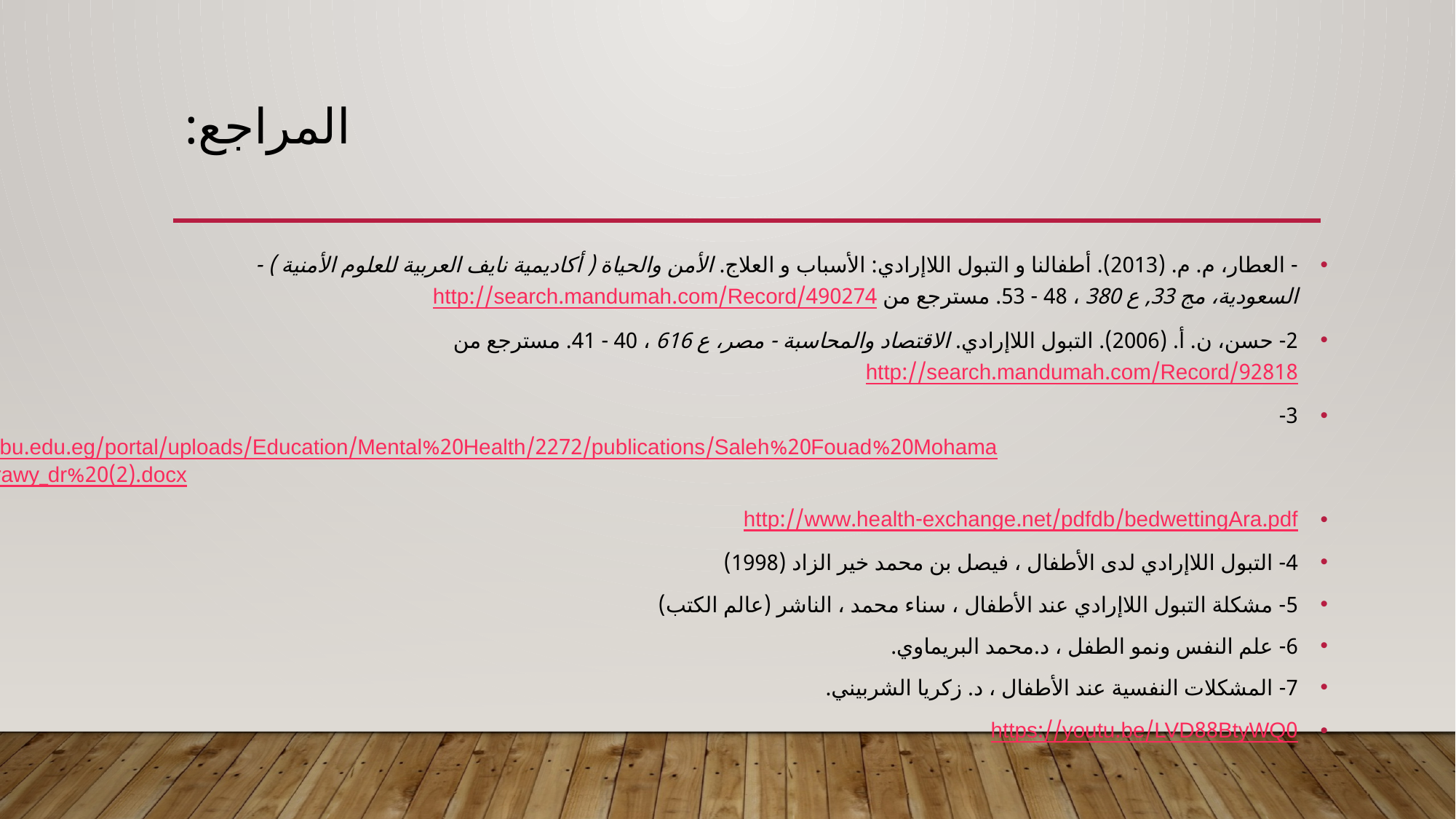

# المراجع:
- العطار، م. م. (2013). أطفالنا و التبول اللاإرادي: الأسباب و العلاج. الأمن والحياة ( أكاديمية نايف العربية للعلوم الأمنية ) - السعودية، مج 33, ع 380 ، 48 - 53. مسترجع من http://search.mandumah.com/Record/490274
2- حسن، ن. أ. (2006). التبول اللاإرادي. الاقتصاد والمحاسبة - مصر، ع 616 ، 40 - 41. مسترجع من http://search.mandumah.com/Record/92818
3- http://www.bu.edu.eg/portal/uploads/Education/Mental%20Health/2272/publications/Saleh%20Fouad%20Mohamad%20Alsharawy_dr%20(2).docx
http://www.health-exchange.net/pdfdb/bedwettingAra.pdf
4- التبول اللاإرادي لدى الأطفال ، فيصل بن محمد خير الزاد (1998)
5- مشكلة التبول اللاإرادي عند الأطفال ، سناء محمد ، الناشر (عالم الكتب)
6- علم النفس ونمو الطفل ، د.محمد البريماوي.
7- المشكلات النفسية عند الأطفال ، د. زكريا الشربيني.
https://youtu.be/LVD88BtyWQ0